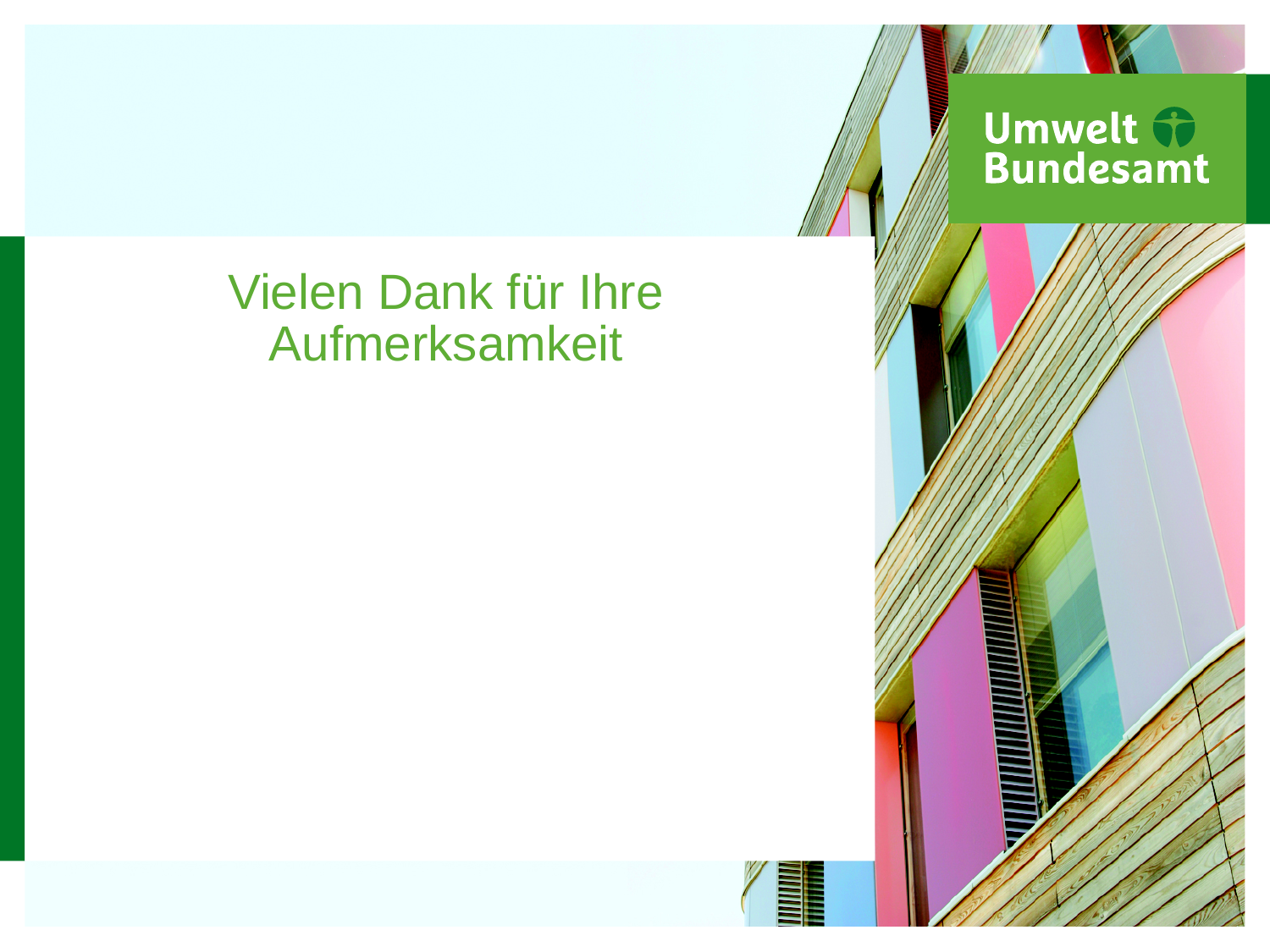

# Vielen Dank für Ihre Aufmerksamkeit

26.05.2014
33